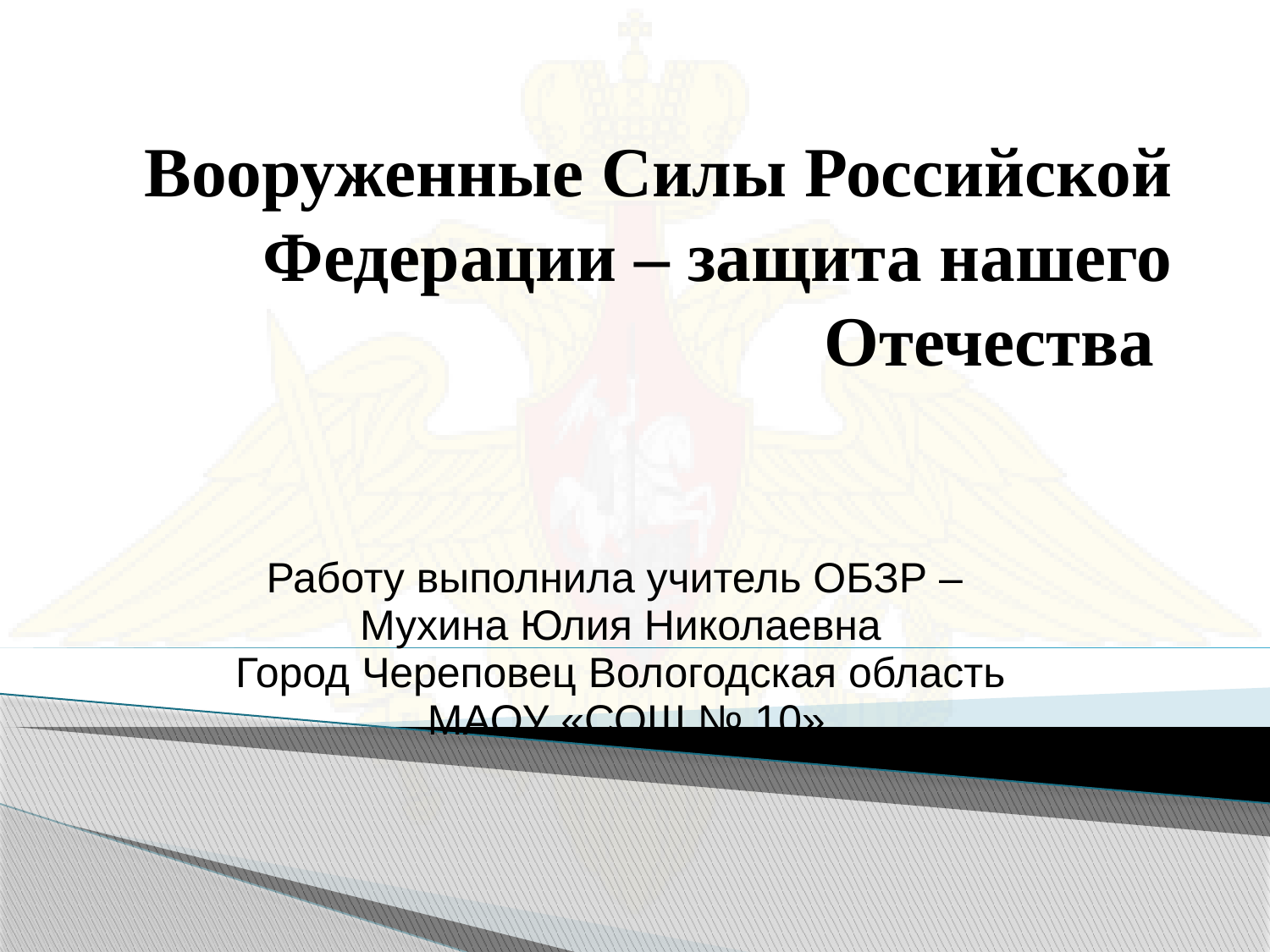

# Вооруженные Силы Российской Федерации – защита нашего Отечества

Работу выполнила учитель ОБЗР –
Мухина Юлия Николаевна
Город Череповец Вологодская область
 МАОУ «СОШ № 10»